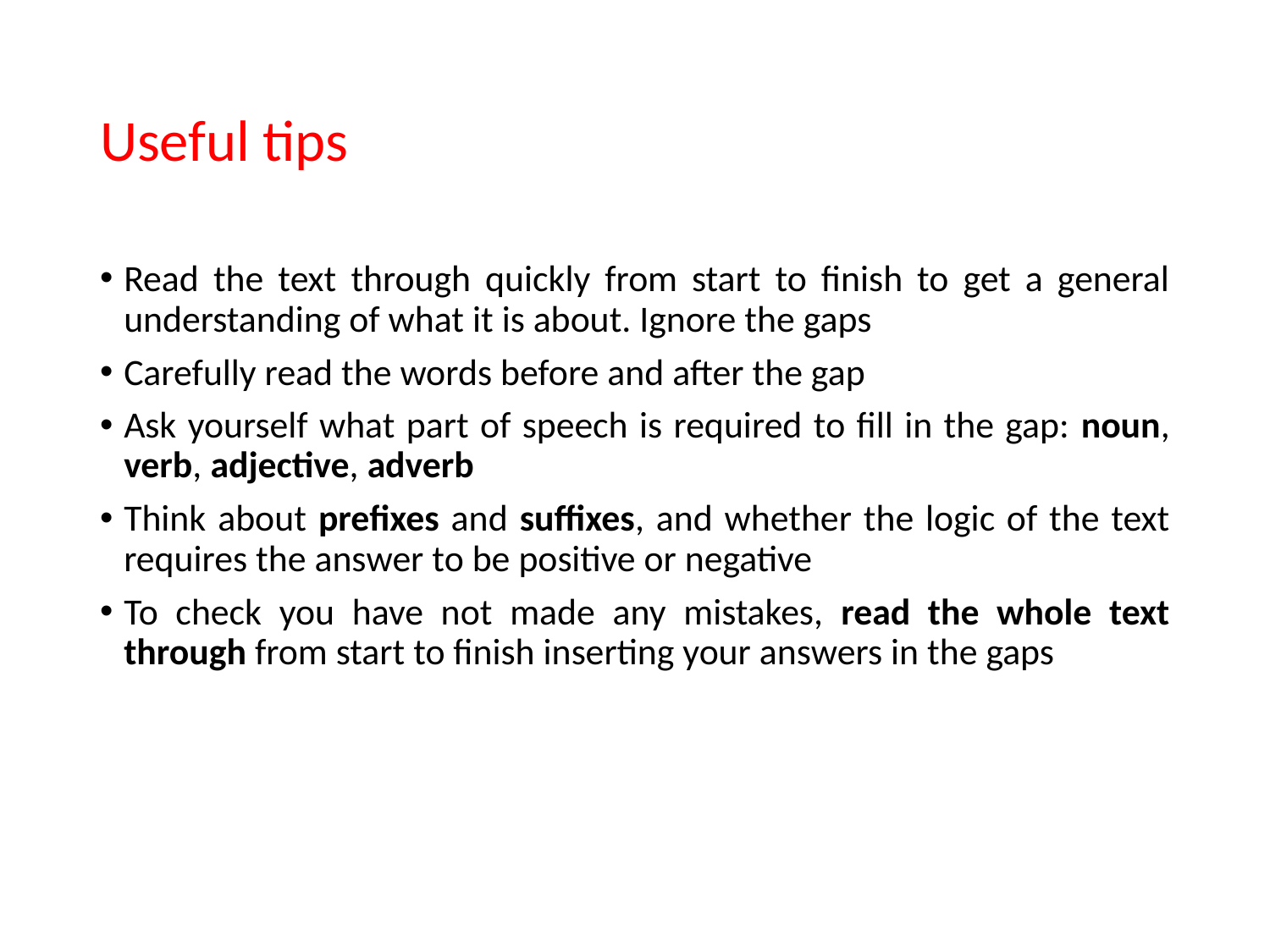

# Useful tips
Read the text through quickly from start to finish to get a general understanding of what it is about. Ignore the gaps
Carefully read the words before and after the gap
Ask yourself what part of speech is required to fill in the gap: noun, verb, adjective, adverb
Think about prefixes and suffixes, and whether the logic of the text requires the answer to be positive or negative
To check you have not made any mistakes, read the whole text through from start to finish inserting your answers in the gaps